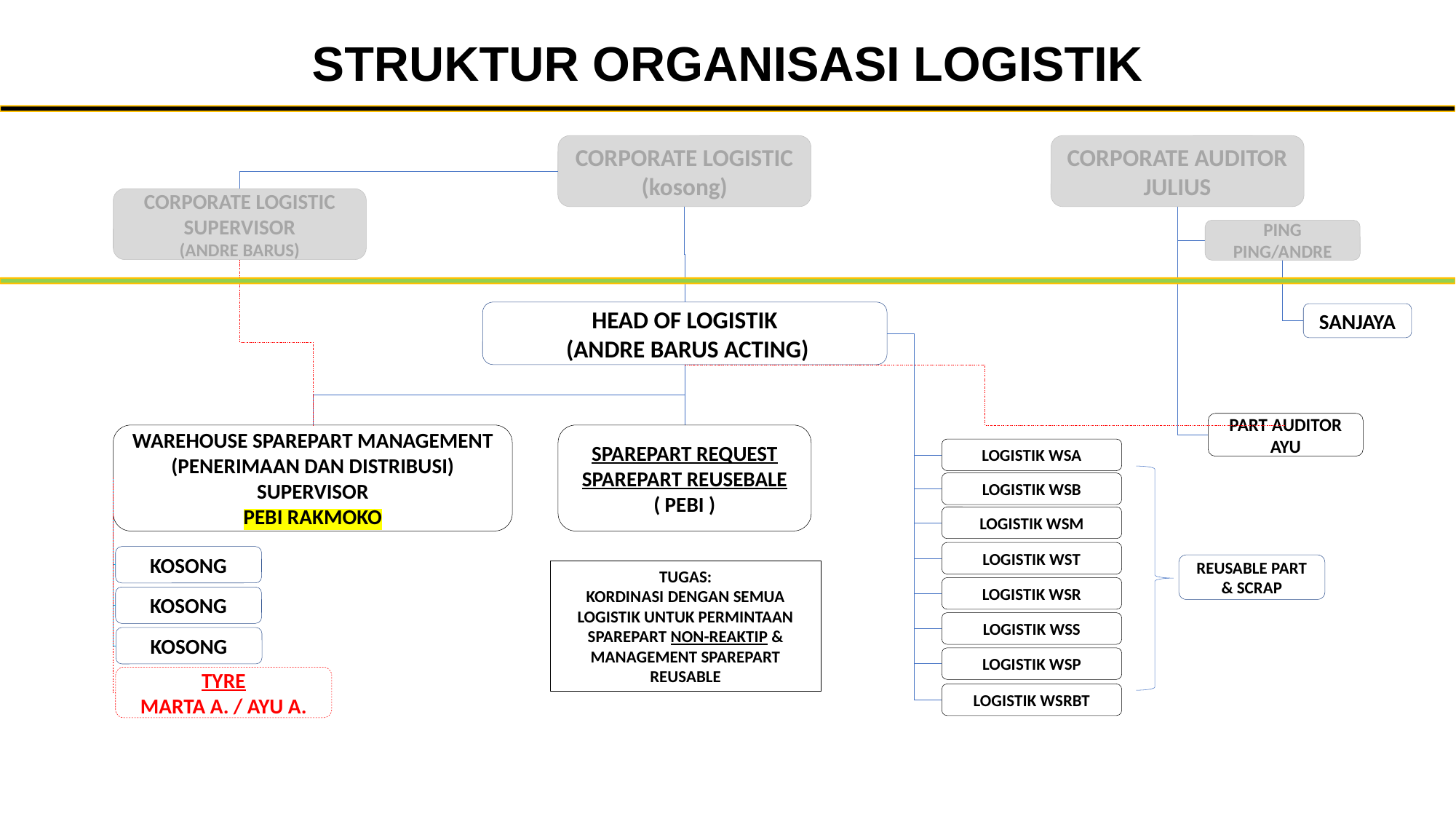

STRUKTUR ORGANISASI LOGISTIK

CORPORATE LOGISTIC
(kosong)
CORPORATE AUDITOR
JULIUS
CORPORATE LOGISTIC SUPERVISOR
(ANDRE BARUS)
PING PING/ANDRE

HEAD OF LOGISTIK
 (ANDRE BARUS ACTING)
SANJAYA
PART AUDITOR
AYU
WAREHOUSE SPAREPART MANAGEMENT (PENERIMAAN DAN DISTRIBUSI)
SUPERVISOR
PEBI RAKMOKO
SPAREPART REQUEST SPAREPART REUSEBALE
( PEBI )
LOGISTIK WSA

LOGISTIK WSB
LOGISTIK WSM
LOGISTIK WST
KOSONG
REUSABLE PART & SCRAP
TUGAS:
KORDINASI DENGAN SEMUA LOGISTIK UNTUK PERMINTAAN SPAREPART NON-REAKTIP &
MANAGEMENT SPAREPART REUSABLE
LOGISTIK WSR
KOSONG
LOGISTIK WSS
KOSONG
LOGISTIK WSP
TYRE
MARTA A. / AYU A.
LOGISTIK WSRBT